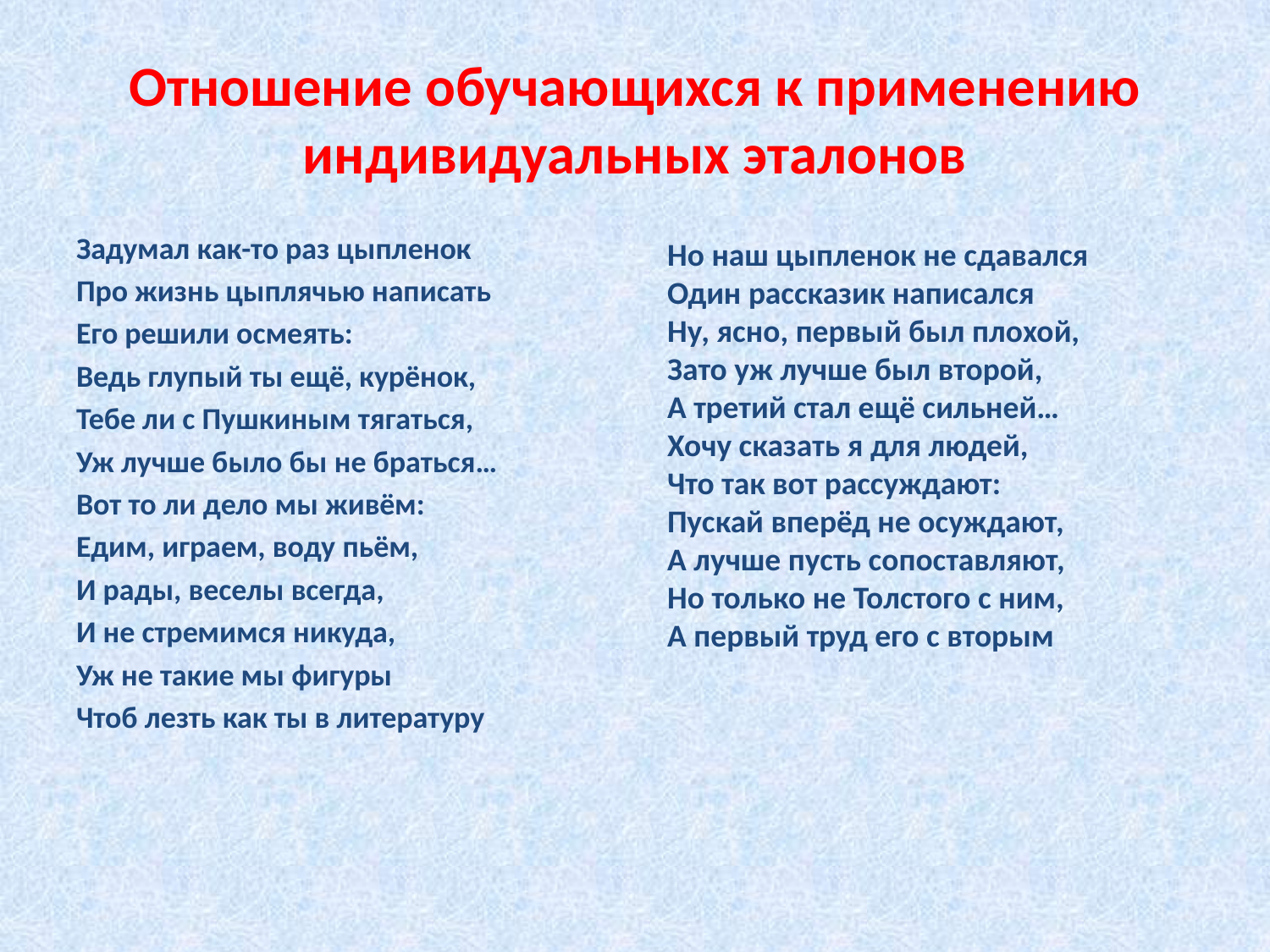

# Отношение обучающихся к применению индивидуальных эталонов
Задумал как-то раз цыпленок
Про жизнь цыплячью написать
Его решили осмеять:
Ведь глупый ты ещё, курёнок,
Тебе ли с Пушкиным тягаться,
Уж лучше было бы не браться…
Вот то ли дело мы живём:
Едим, играем, воду пьём,
И рады, веселы всегда,
И не стремимся никуда,
Уж не такие мы фигуры
Чтоб лезть как ты в литературу

Но наш цыпленок не сдавался
Один рассказик написался
Ну, ясно, первый был плохой,
Зато уж лучше был второй,
А третий стал ещё сильней…
Хочу сказать я для людей,
Что так вот рассуждают:
Пускай вперёд не осуждают,
А лучше пусть сопоставляют,
Но только не Толстого с ним,
А первый труд его с вторым